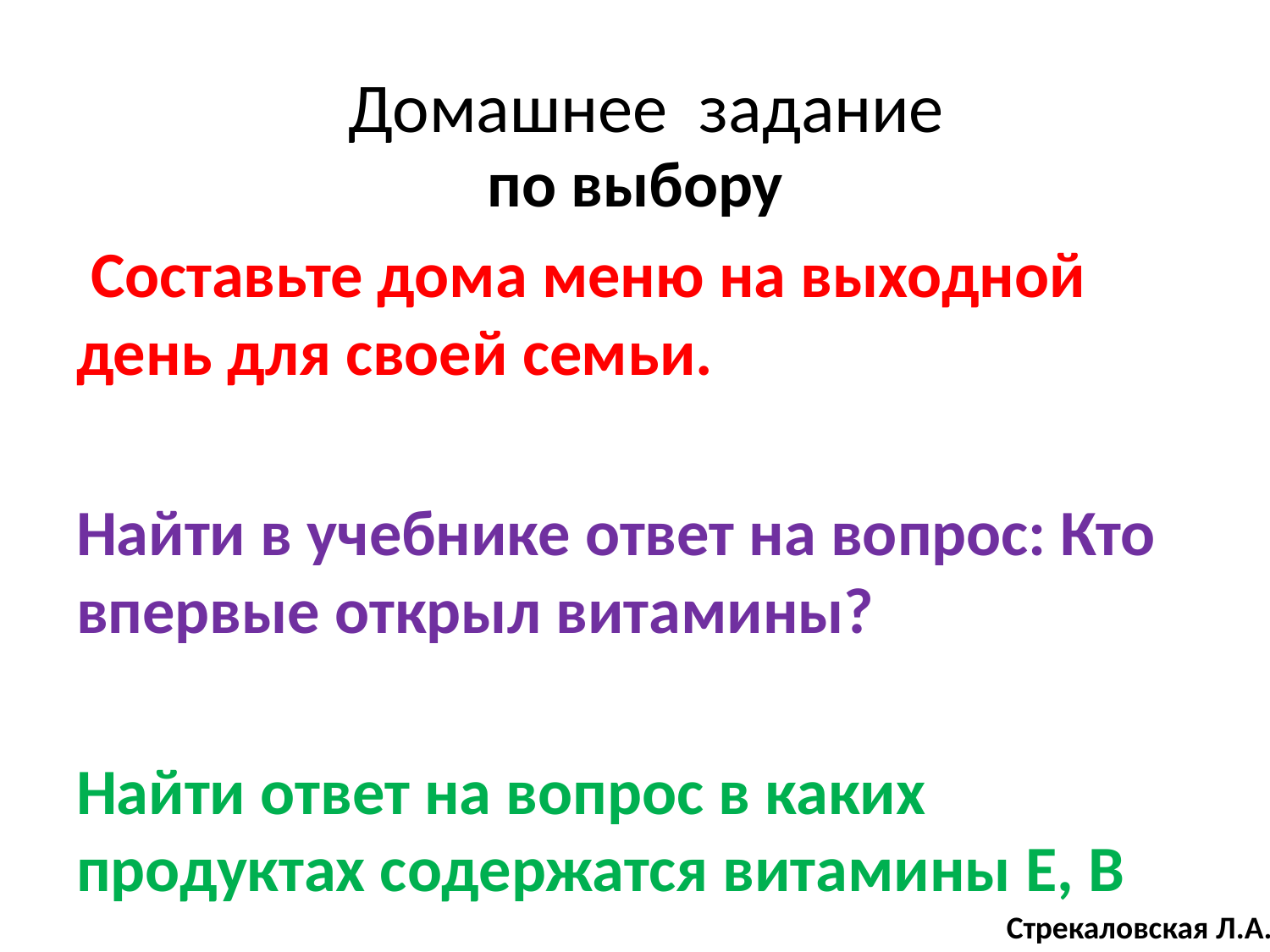

# Домашнее  задание
по выбору
 Составьте дома меню на выходной день для своей семьи.

Найти в учебнике ответ на вопрос: Кто впервые открыл витамины?

Найти ответ на вопрос в каких продуктах содержатся витамины Е, В

Стрекаловская Л.А.